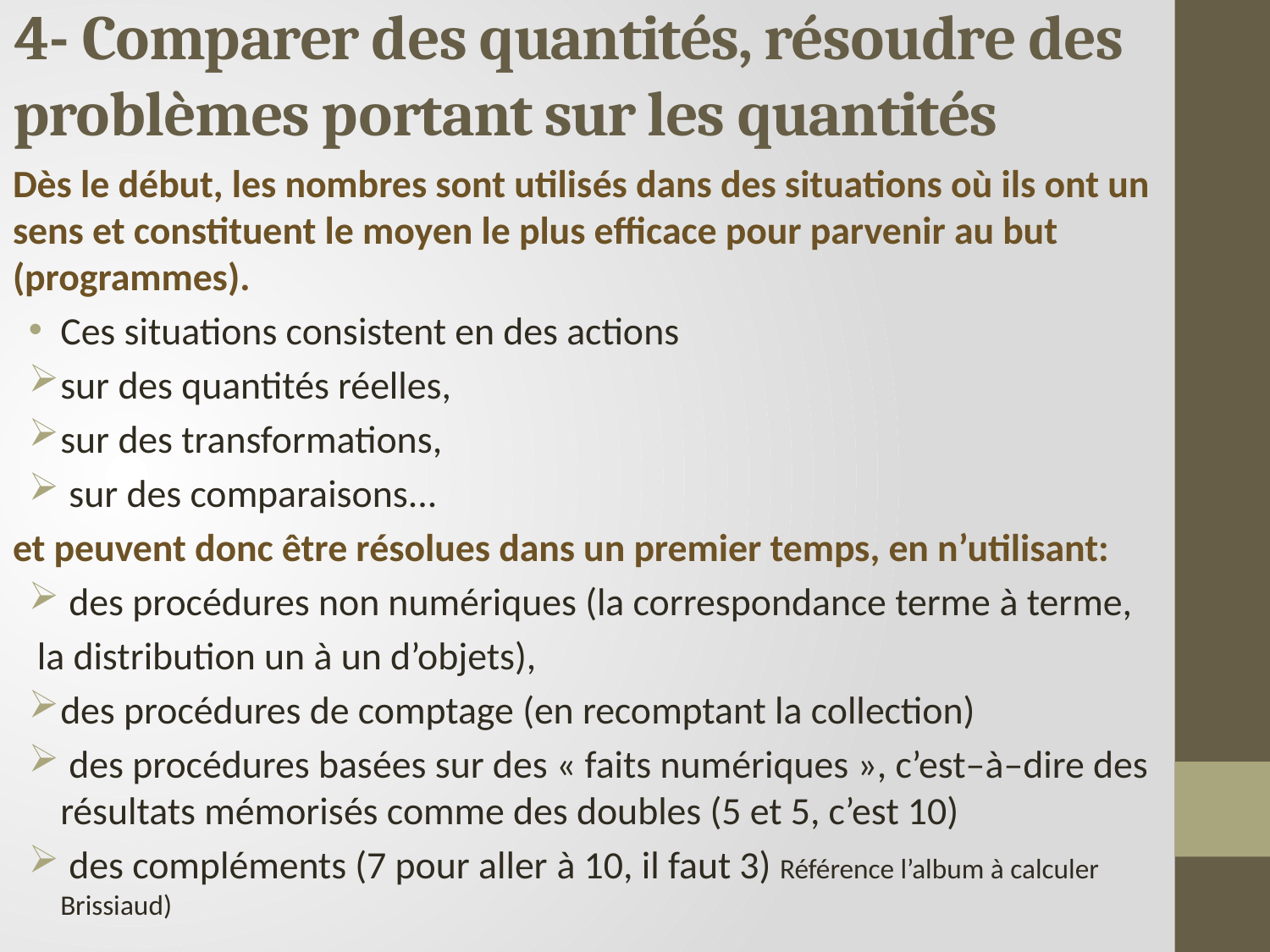

# 4- Comparer des quantités, résoudre des problèmes portant sur les quantités
Dès le début, les nombres sont utilisés dans des situations où ils ont un sens et constituent le moyen le plus efficace pour parvenir au but (programmes).
Ces situations consistent en des actions
sur des quantités réelles,
sur des transformations,
 sur des comparaisons...
et peuvent donc être résolues dans un premier temps, en n’utilisant:
 des procédures non numériques (la correspondance terme à terme,
 la distribution un à un d’objets),
des procédures de comptage (en recomptant la collection)
 des procédures basées sur des « faits numériques », c’est–à–dire des résultats mémorisés comme des doubles (5 et 5, c’est 10)
 des compléments (7 pour aller à 10, il faut 3) Référence l’album à calculer Brissiaud)